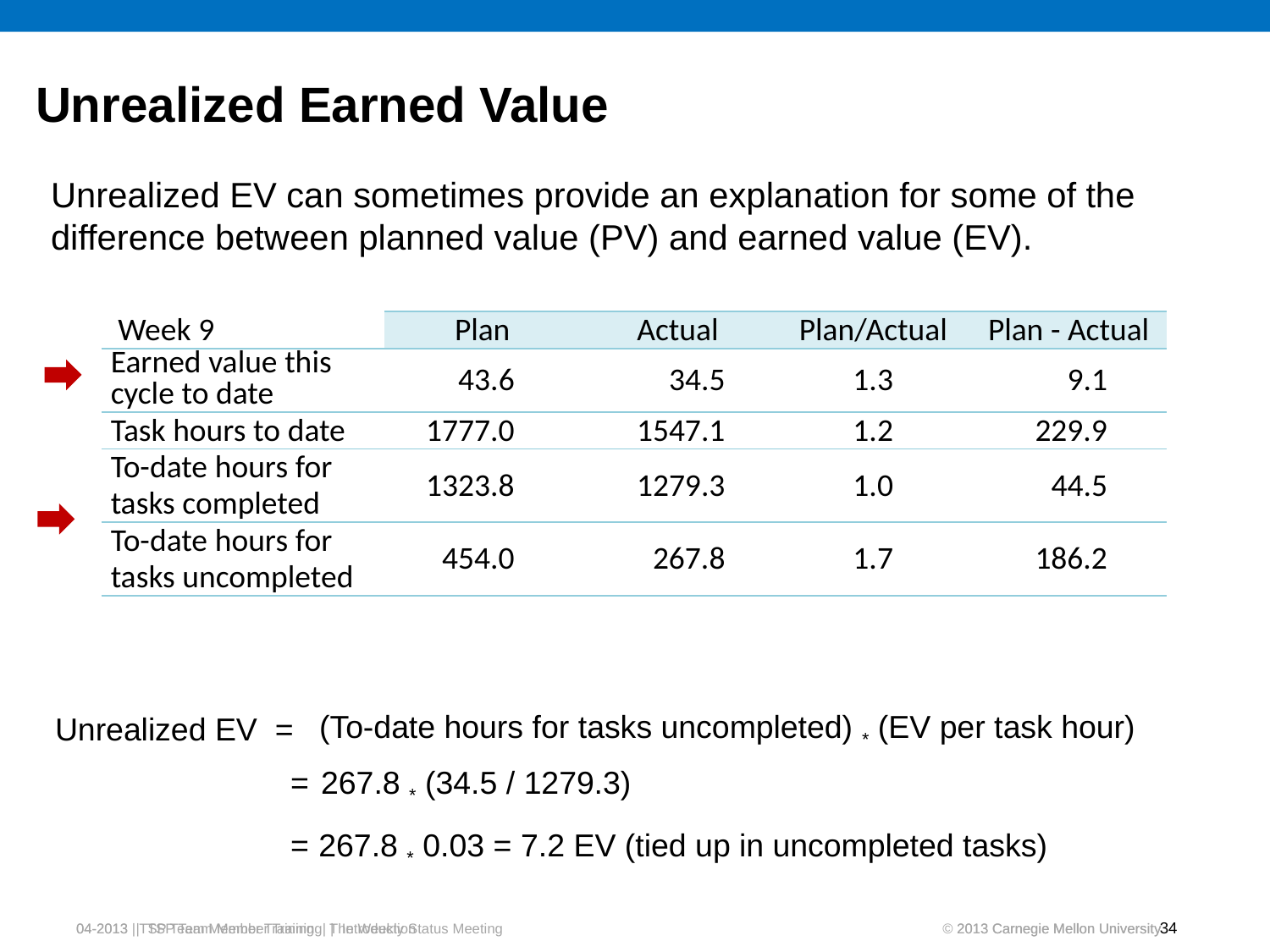

# Unrealized Earned Value
Unrealized EV can sometimes provide an explanation for some of the difference between planned value (PV) and earned value (EV).
| Week 9 | Plan | Actual | Plan/Actual | Plan - Actual |
| --- | --- | --- | --- | --- |
| Earned value this cycle to date | 43.6 | 34.5 | 1.3 | 9.1 |
| Task hours to date | 1777.0 | 1547.1 | 1.2 | 229.9 |
| To-date hours for tasks completed | 1323.8 | 1279.3 | 1.0 | 44.5 |
| To-date hours for tasks uncompleted | 454.0 | 267.8 | 1.7 | 186.2 |

(To-date hours for tasks uncompleted) * (EV per task hour)
Unrealized EV  =
Potential EV =
267.8 * (34.5 / 1279.3)
Potential EV =
267.8 * 0.03 = 7.2 EV (tied up in uncompleted tasks)